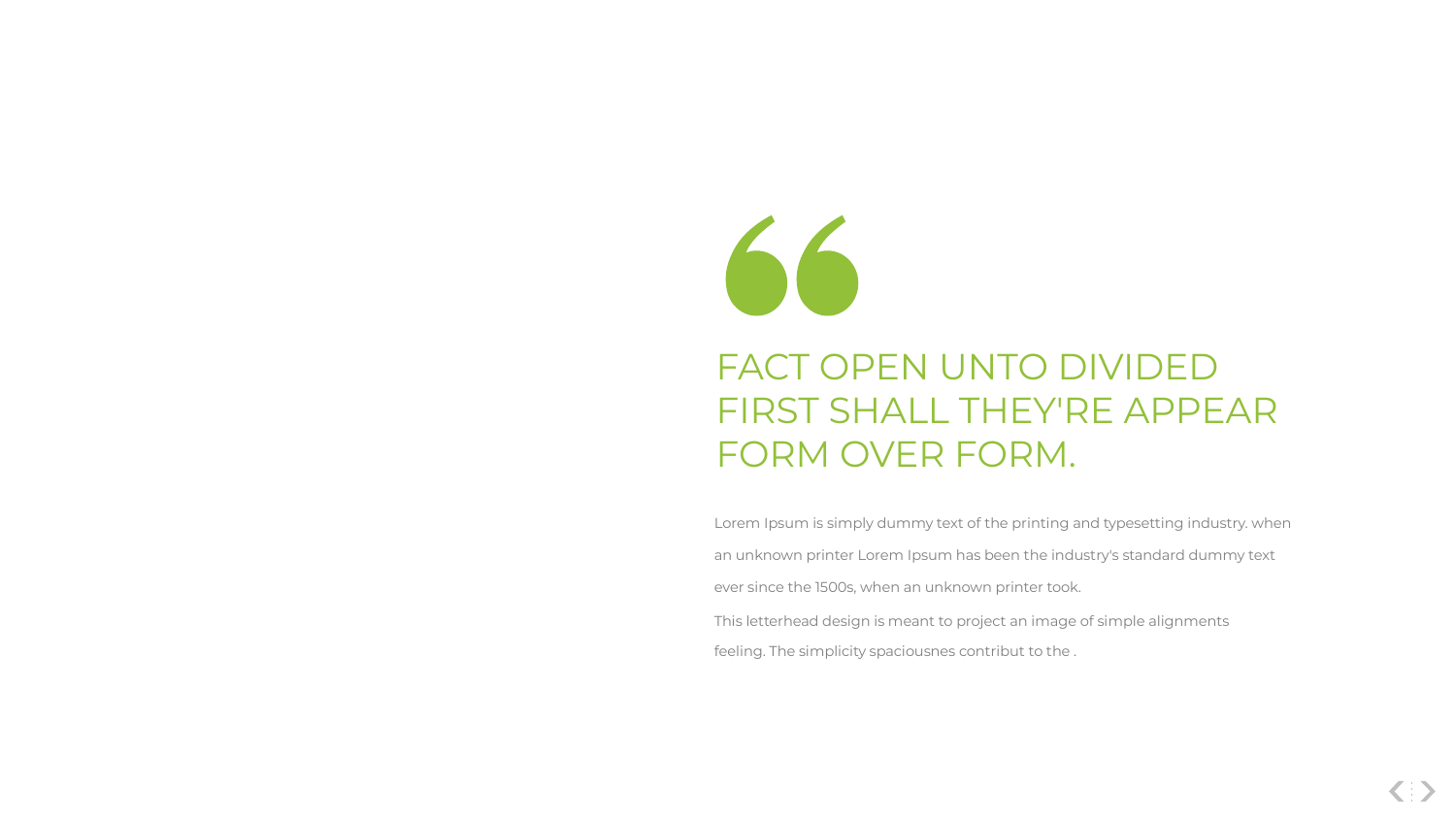

FACT OPEN UNTO DIVIDED FIRST SHALL THEY'RE APPEAR FORM OVER FORM.
Lorem Ipsum is simply dummy text of the printing and typesetting industry. when an unknown printer Lorem Ipsum has been the industry's standard dummy text ever since the 1500s, when an unknown printer took.
This letterhead design is meant to project an image of simple alignments
feeling. The simplicity spaciousnes contribut to the .